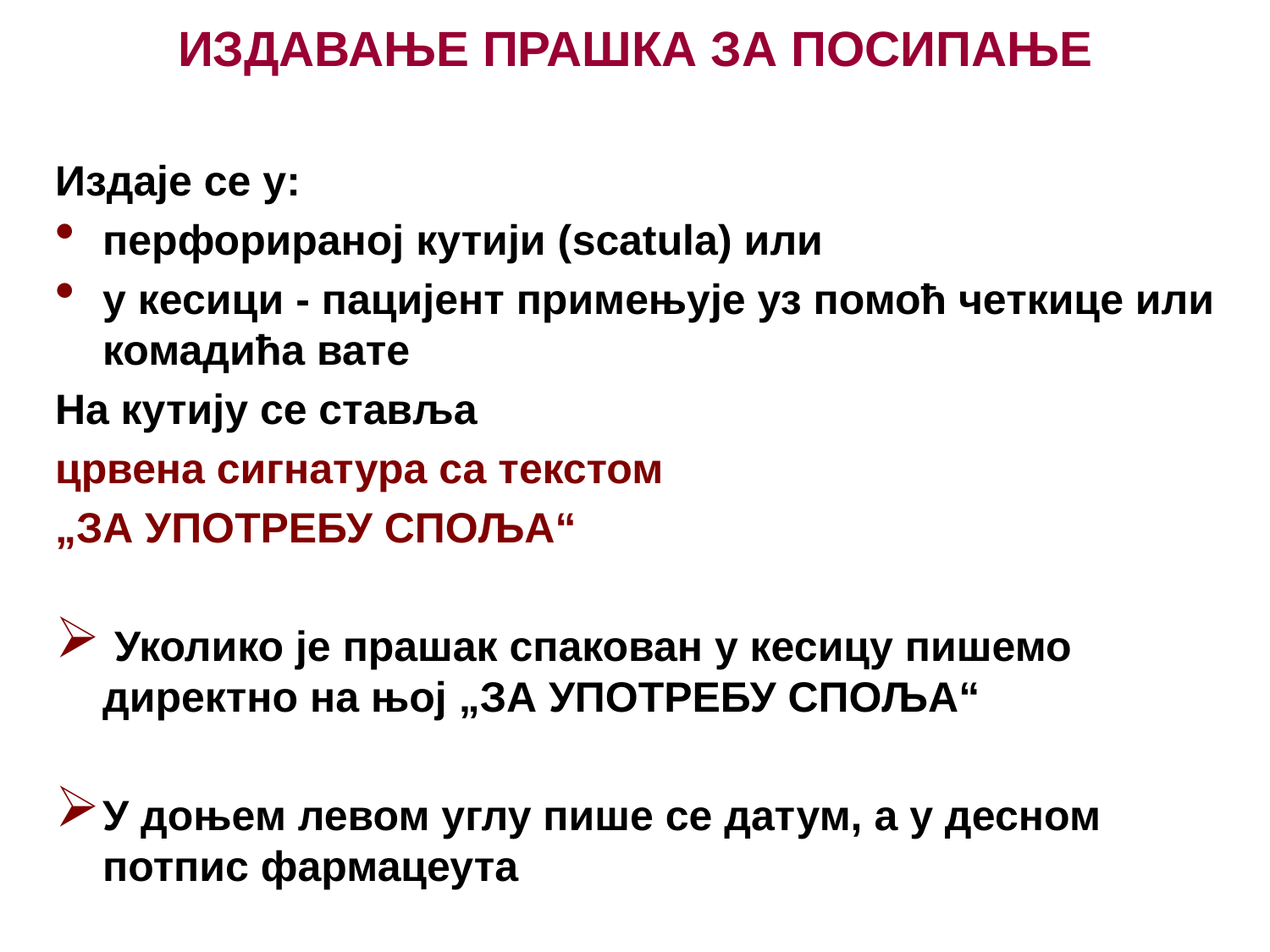

ИЗДАВАЊЕ ПРАШКА ЗА ПОСИПАЊЕ

Издаје се у:
перфорираној кутији (scatula) или
у кесици - пацијент примењује уз помоћ четкице или комадића вате
На кутију се ставља
црвена сигнатура са текстом
„ЗА УПОТРЕБУ СПОЉА“

 Уколико је прашак спакован у кесицу пишемо директно на њој „ЗА УПОТРЕБУ СПОЉА“

У доњем левом углу пише се датум, а у десном потпис фармацеута